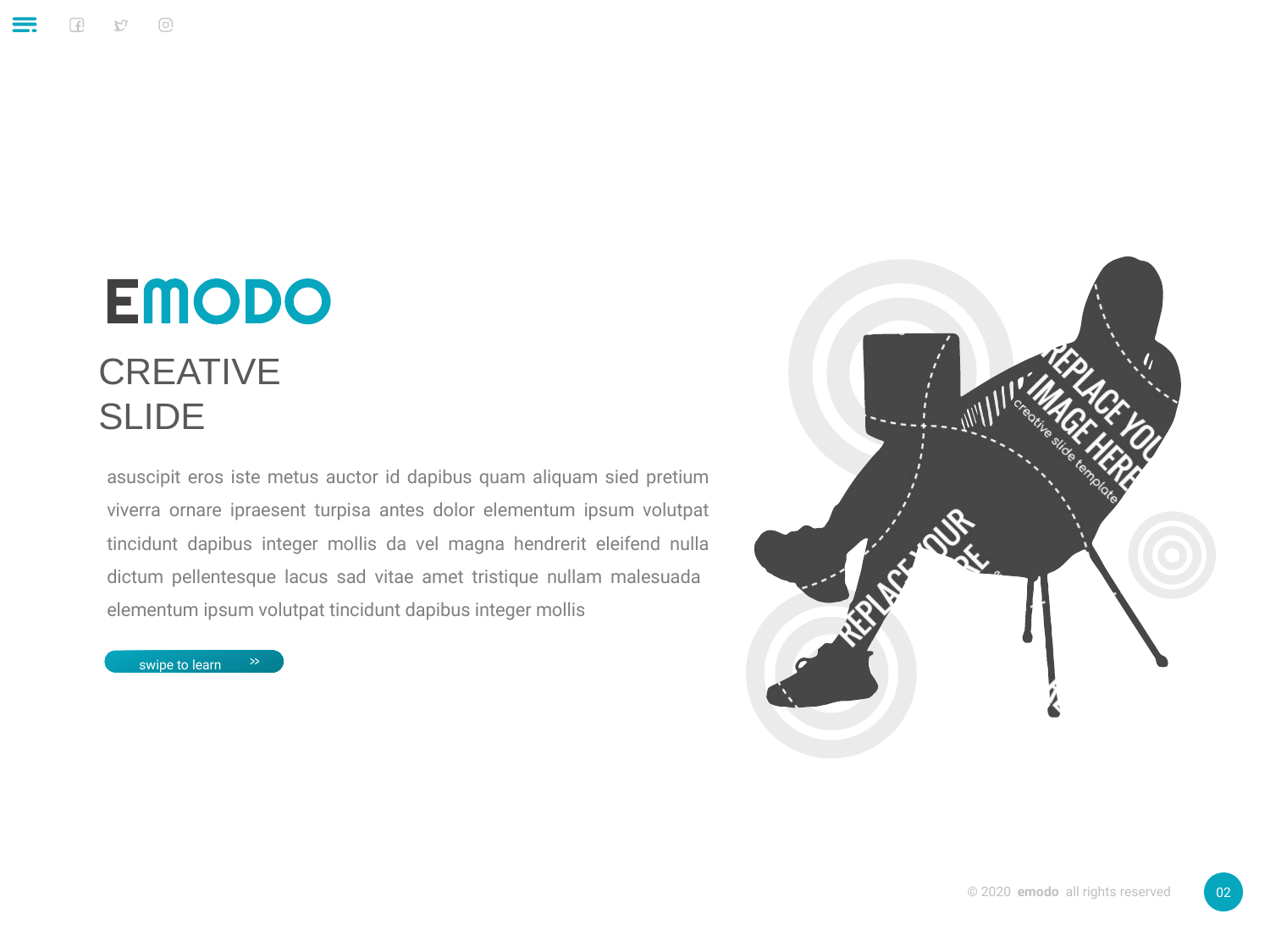

CREATIVE
SLIDE
asuscipit eros iste metus auctor id dapibus quam aliquam sied pretium viverra ornare ipraesent turpisa antes dolor elementum ipsum volutpat tincidunt dapibus integer mollis da vel magna hendrerit eleifend nulla dictum pellentesque lacus sad vitae amet tristique nullam malesuada  elementum ipsum volutpat tincidunt dapibus integer mollis

swipe to learn

© 2020  emodo  all rights reserved
02